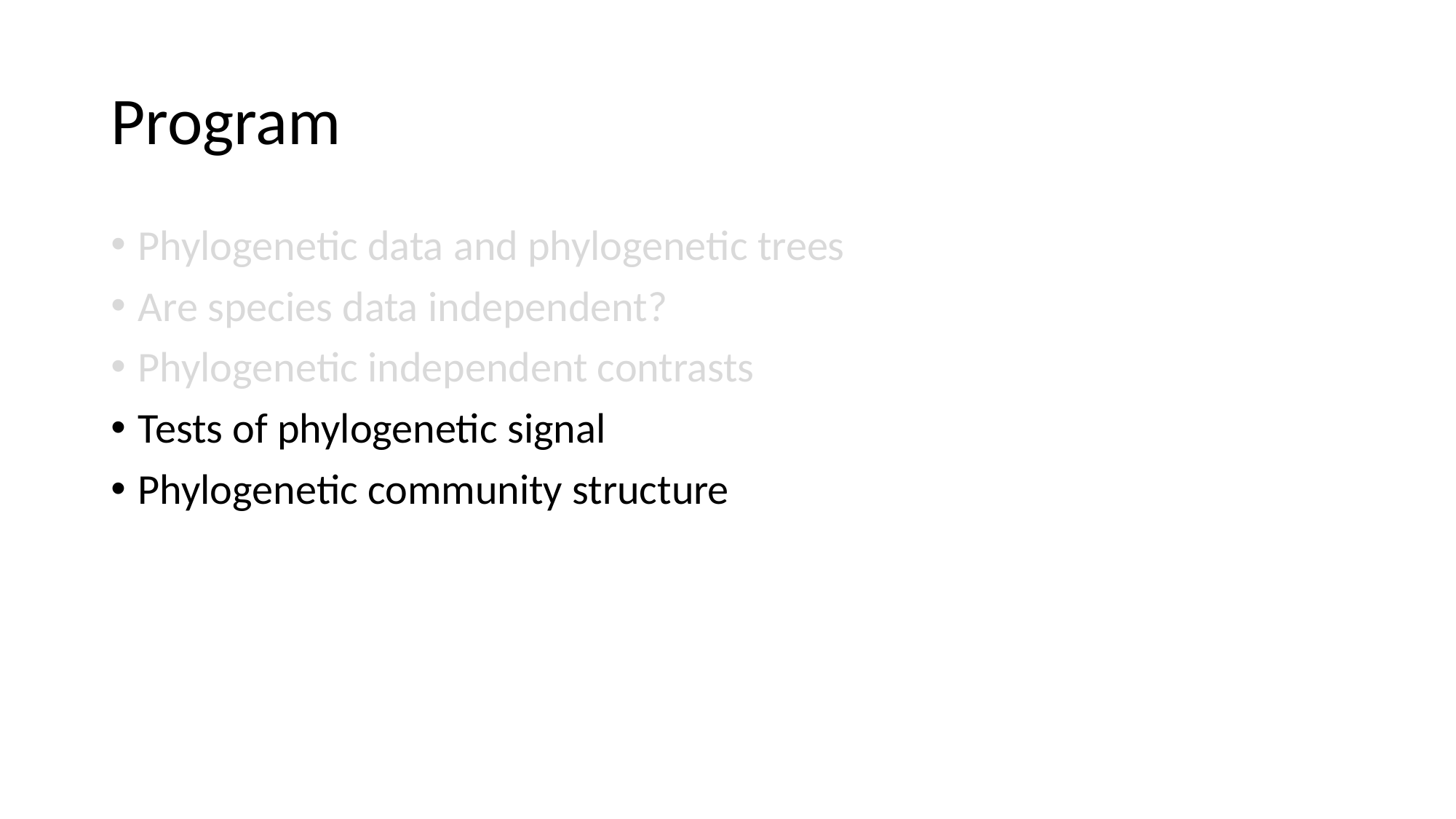

# Program
Phylogenetic data and phylogenetic trees
Are species data independent?
Phylogenetic independent contrasts
Tests of phylogenetic signal
Phylogenetic community structure